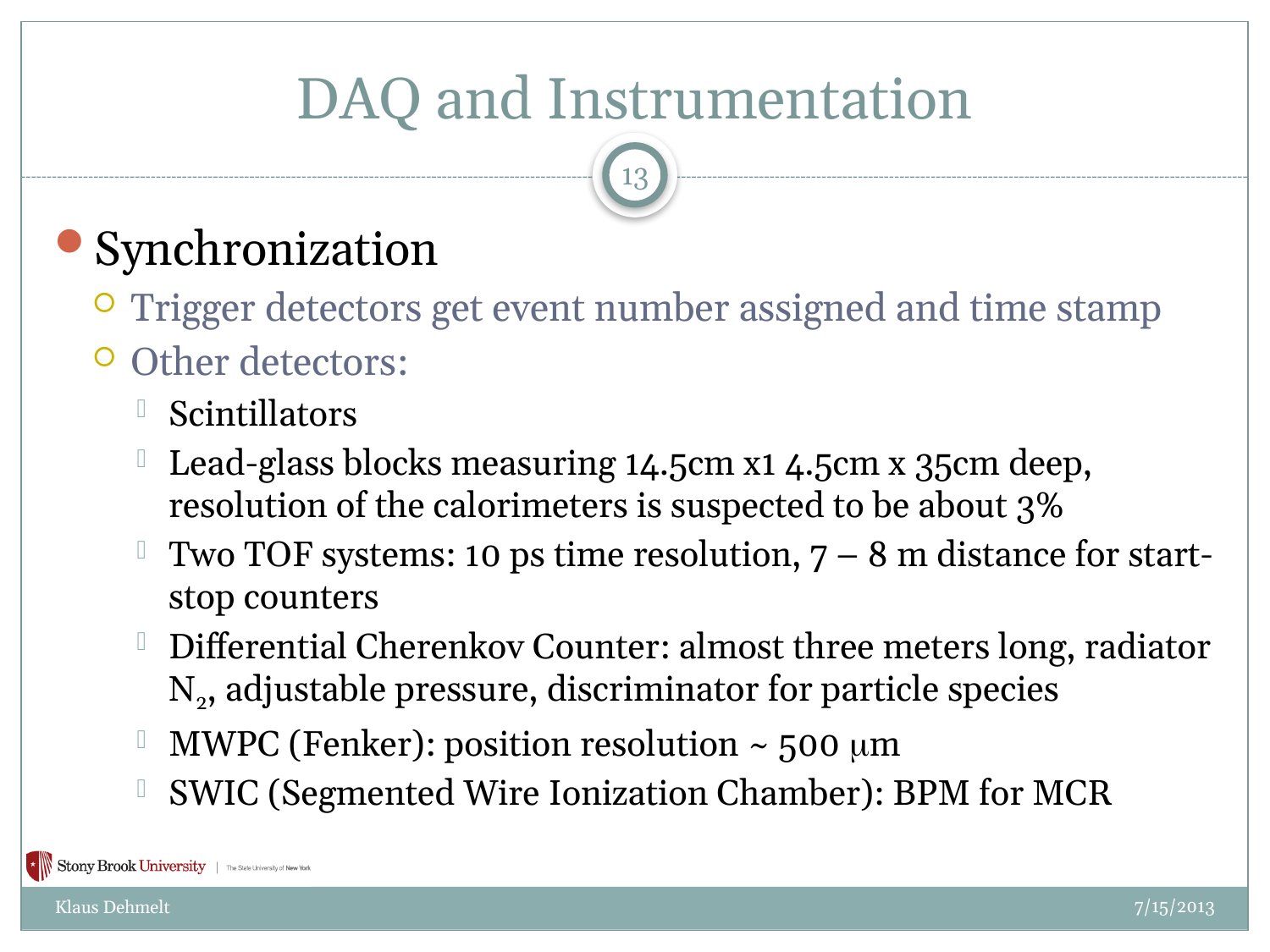

# DAQ and Instrumentation
13
Synchronization
Trigger detectors get event number assigned and time stamp
Other detectors:
Scintillators
Lead-glass blocks measuring 14.5cm x1 4.5cm x 35cm deep, resolution of the calorimeters is suspected to be about 3%
Two TOF systems: 10 ps time resolution, 7 – 8 m distance for start-stop counters
Differential Cherenkov Counter: almost three meters long, radiator N2, adjustable pressure, discriminator for particle species
MWPC (Fenker): position resolution ~ 500 μm
SWIC (Segmented Wire Ionization Chamber): BPM for MCR

7/15/2013
Klaus Dehmelt